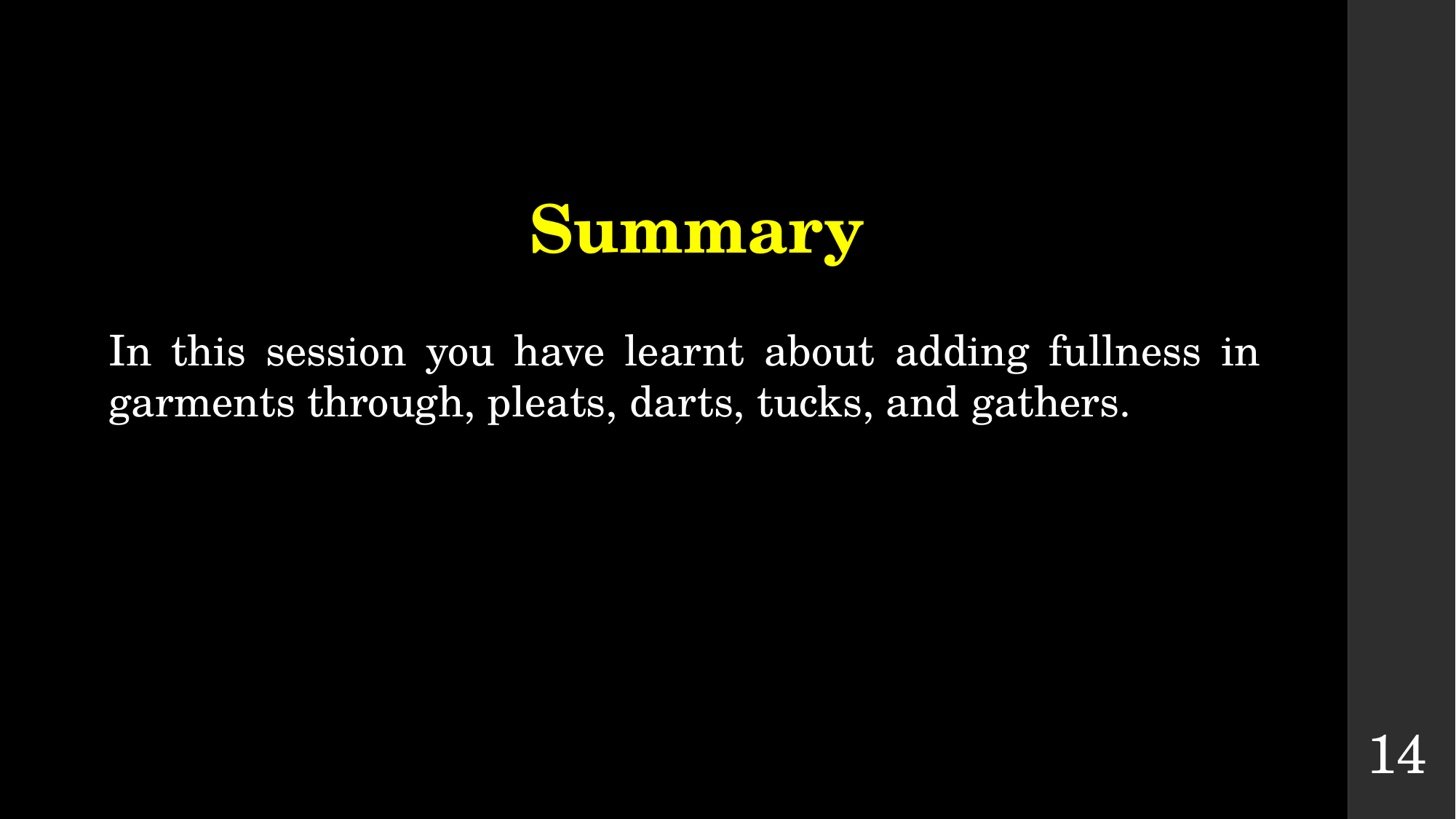

# Summary
In this session you have learnt about adding fullness in garments through, pleats, darts, tucks, and gathers.
14